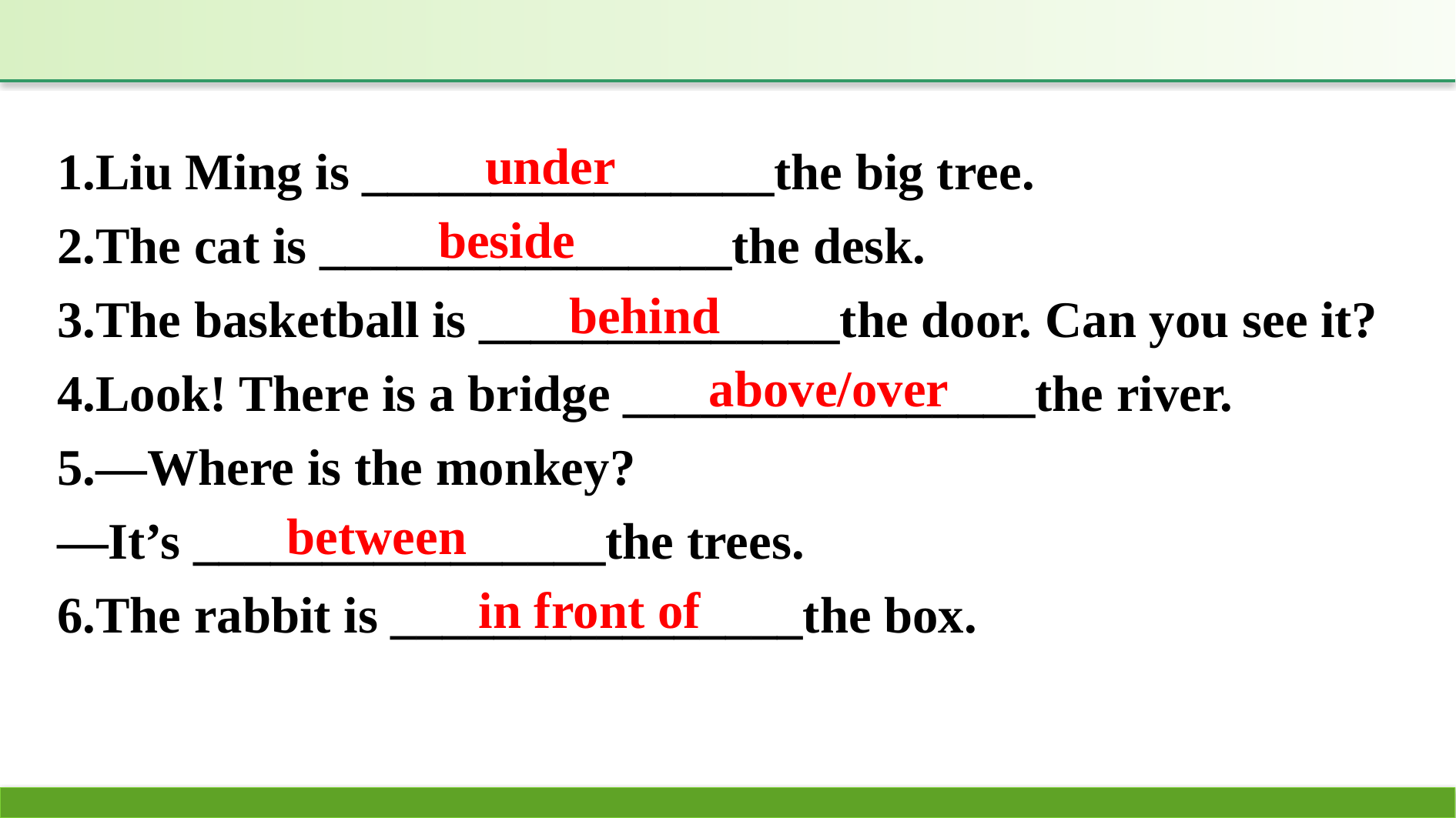

1.Liu Ming is ________________the big tree.
2.The cat is ________________the desk.
3.The basketball is ______________the door. Can you see it?
4.Look! There is a bridge ________________the river.
5.—Where is the monkey?
—It’s ________________the trees.
6.The rabbit is ________________the box.
under
beside
behind
above/over
between
in front of